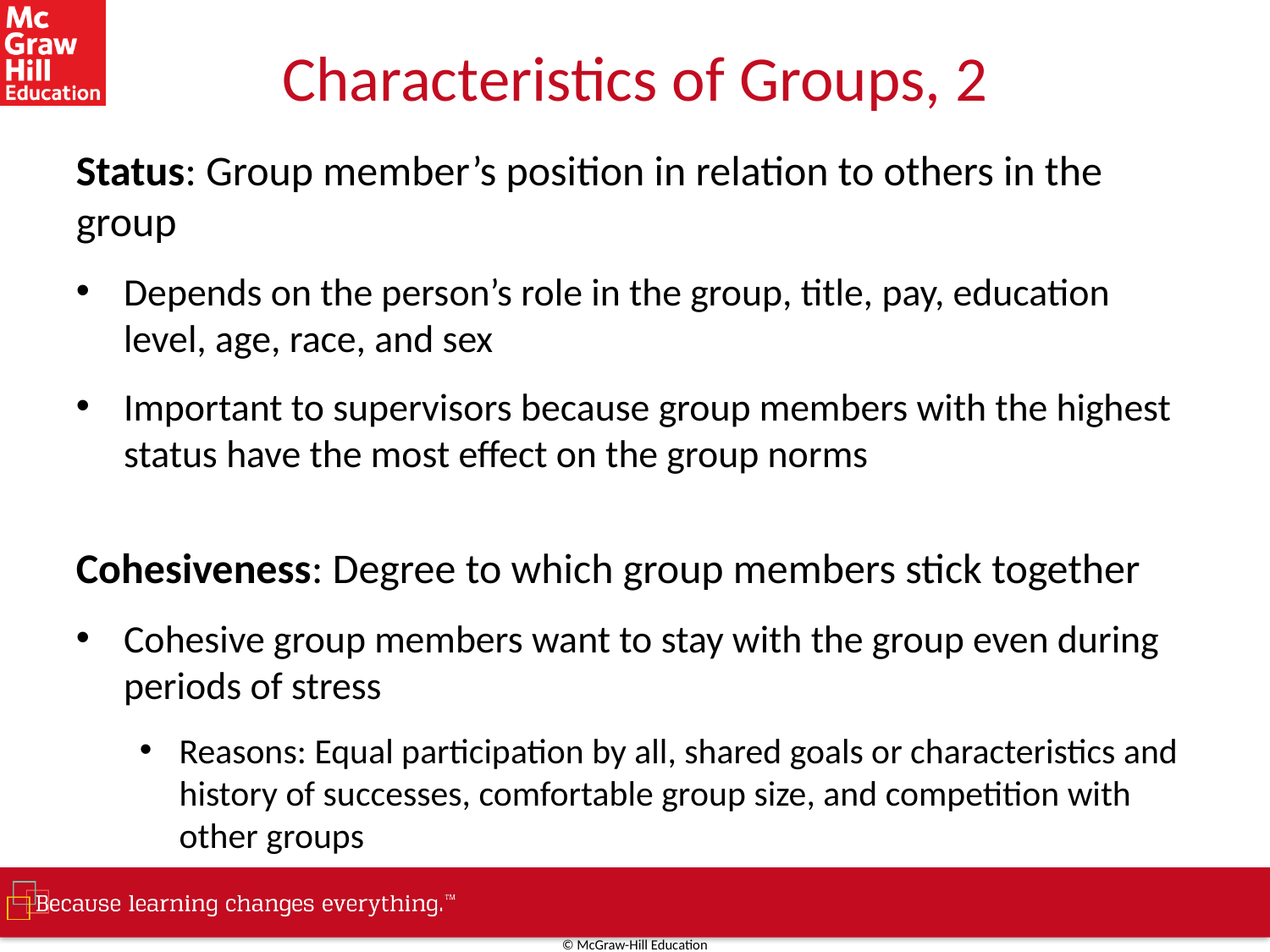

# Characteristics of Groups, 2
Status: Group member’s position in relation to others in the group
Depends on the person’s role in the group, title, pay, education level, age, race, and sex
Important to supervisors because group members with the highest status have the most effect on the group norms

Cohesiveness: Degree to which group members stick together
Cohesive group members want to stay with the group even during periods of stress
Reasons: Equal participation by all, shared goals or characteristics and history of successes, comfortable group size, and competition with other groups